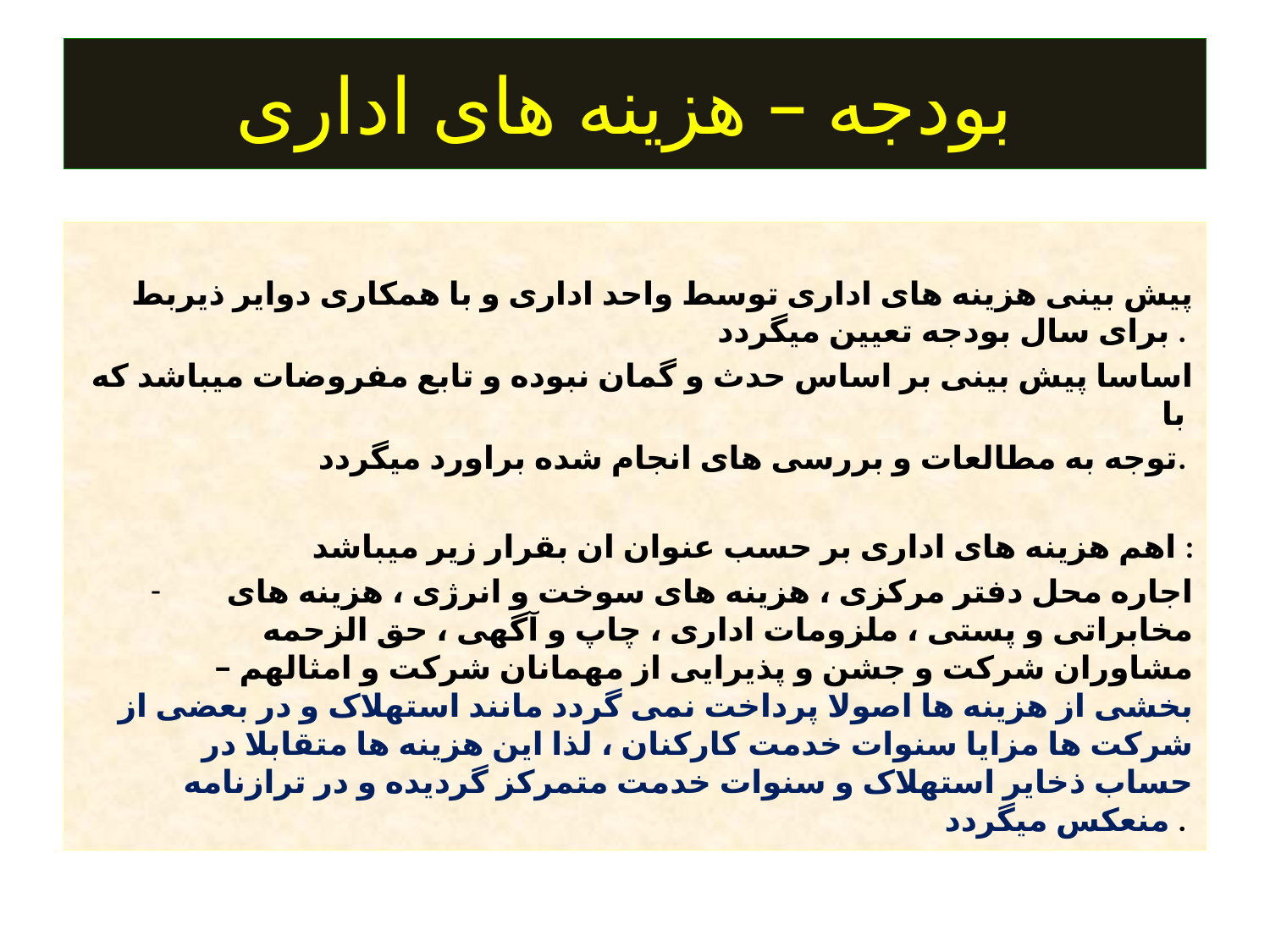

# بودجه – هزینه های اداری

پیش بینی هزینه های اداری توسط واحد اداری و با همکاری دوایر ذیربط برای سال بودجه تعیین میگردد .
اساسا پیش بینی بر اساس حدث و گمان نبوده و تابع مفروضات میباشد که با
توجه به مطالعات و بررسی های انجام شده براورد میگردد.

اهم هزینه های اداری بر حسب عنوان ان بقرار زیر میباشد :
اجاره محل دفتر مرکزی ، هزینه های سوخت و انرژی ، هزینه های مخابراتی و پستی ، ملزومات اداری ، چاپ و آگهی ، حق الزحمه مشاوران شرکت و جشن و پذیرایی از مهمانان شرکت و امثالهم – بخشی از هزینه ها اصولا پرداخت نمی گردد مانند استهلاک و در بعضی از شرکت ها مزایا سنوات خدمت کارکنان ، لذا این هزینه ها متقابلا در حساب ذخایر استهلاک و سنوات خدمت متمرکز گردیده و در ترازنامه منعکس میگردد .